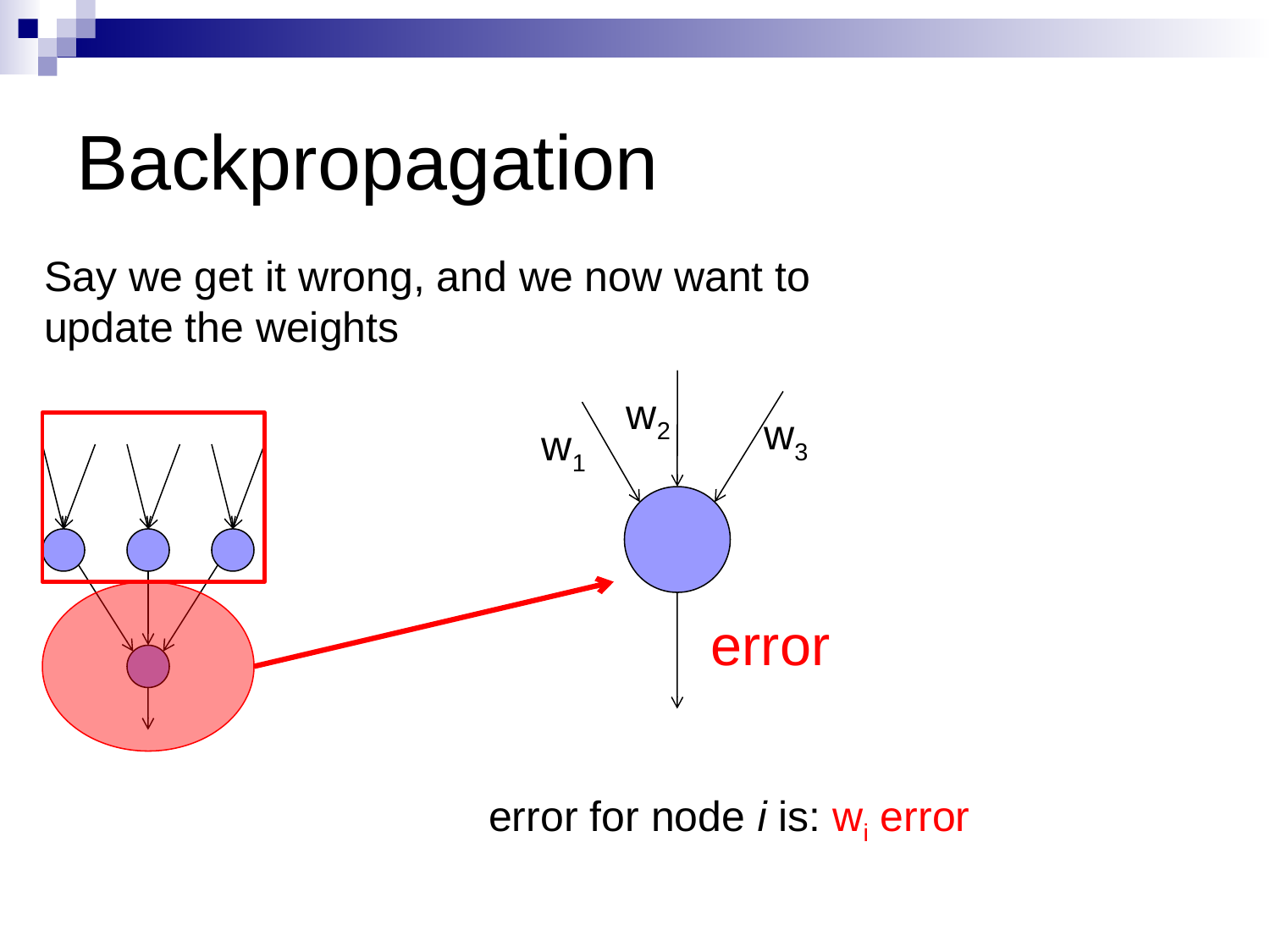

# Backpropagation
Say we get it wrong, and we now want to update the weights
w2
w3

w1

error

error for node i is: wi error